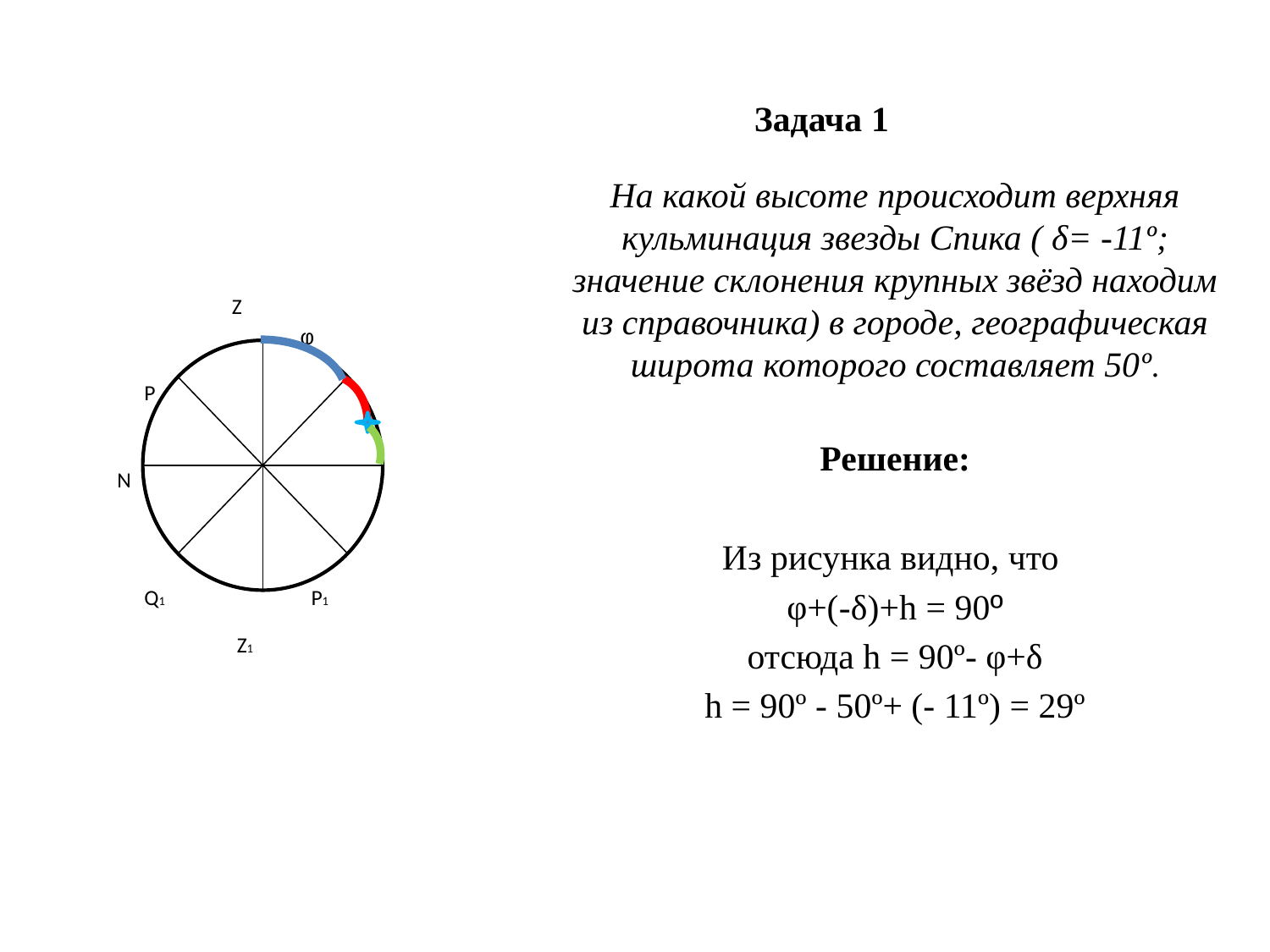

# Задача 1
На какой высоте происходит верхняя кульминация звезды Спика ( δ= -11º; значение склонения крупных звёзд находим из справочника) в городе, географическая широта которого составляет 50º.

Решение:

Из рисунка видно, что
φ+(-δ)+h = 90º
отсюда h = 90º- φ+δ
h = 90º - 50º+ (- 11º) = 29º

                                Z
                                              φ
              P                                   Q
                                                        -δ
        N                                             h S

              Q1                                                     P1

                                 Z1